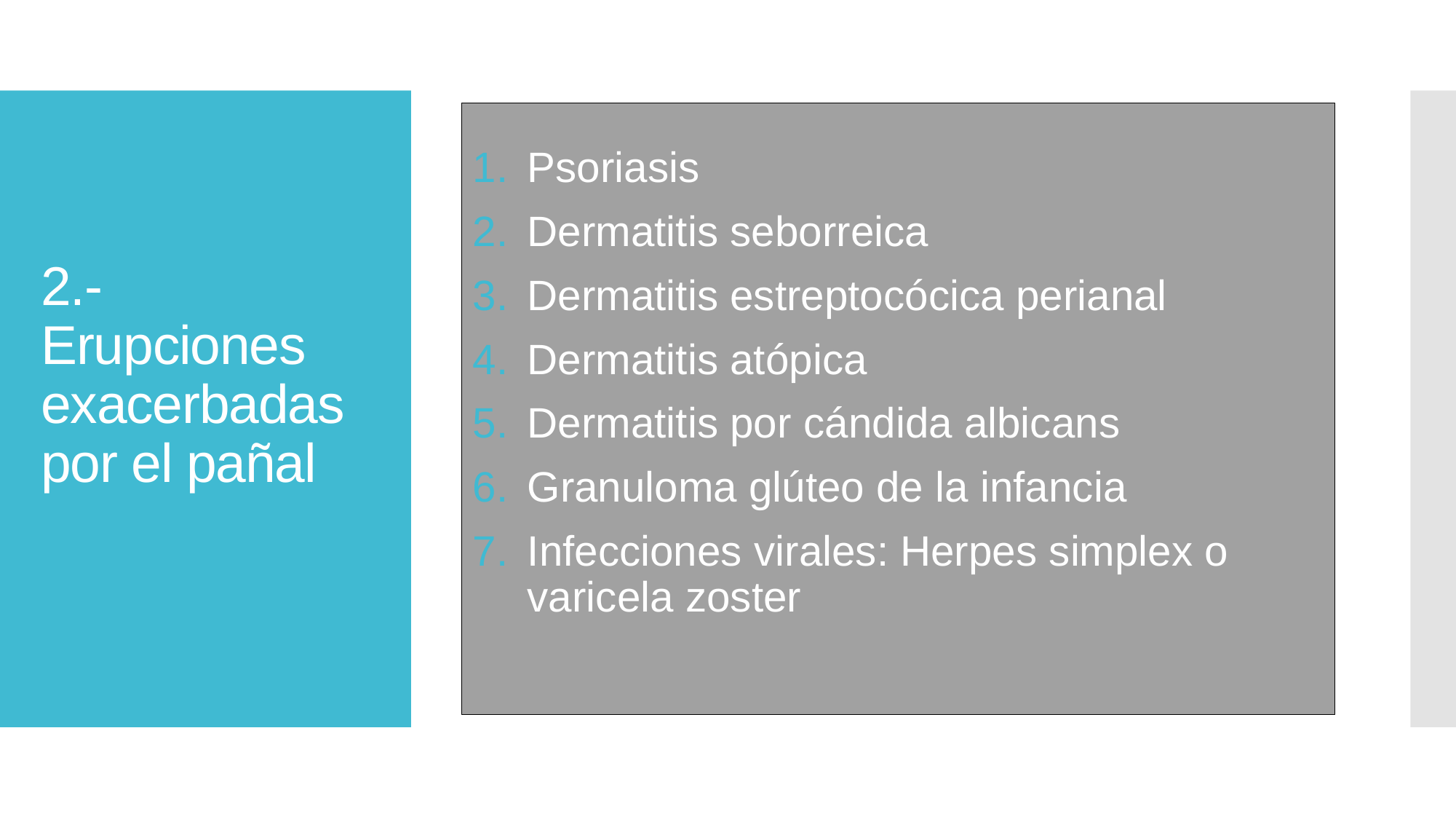

Psoriasis
Dermatitis seborreica
Dermatitis estreptocócica perianal
Dermatitis atópica
Dermatitis por cándida albicans
Granuloma glúteo de la infancia
Infecciones virales: Herpes simplex o varicela zoster

# 2.- Erupciones exacerbadas por el pañal